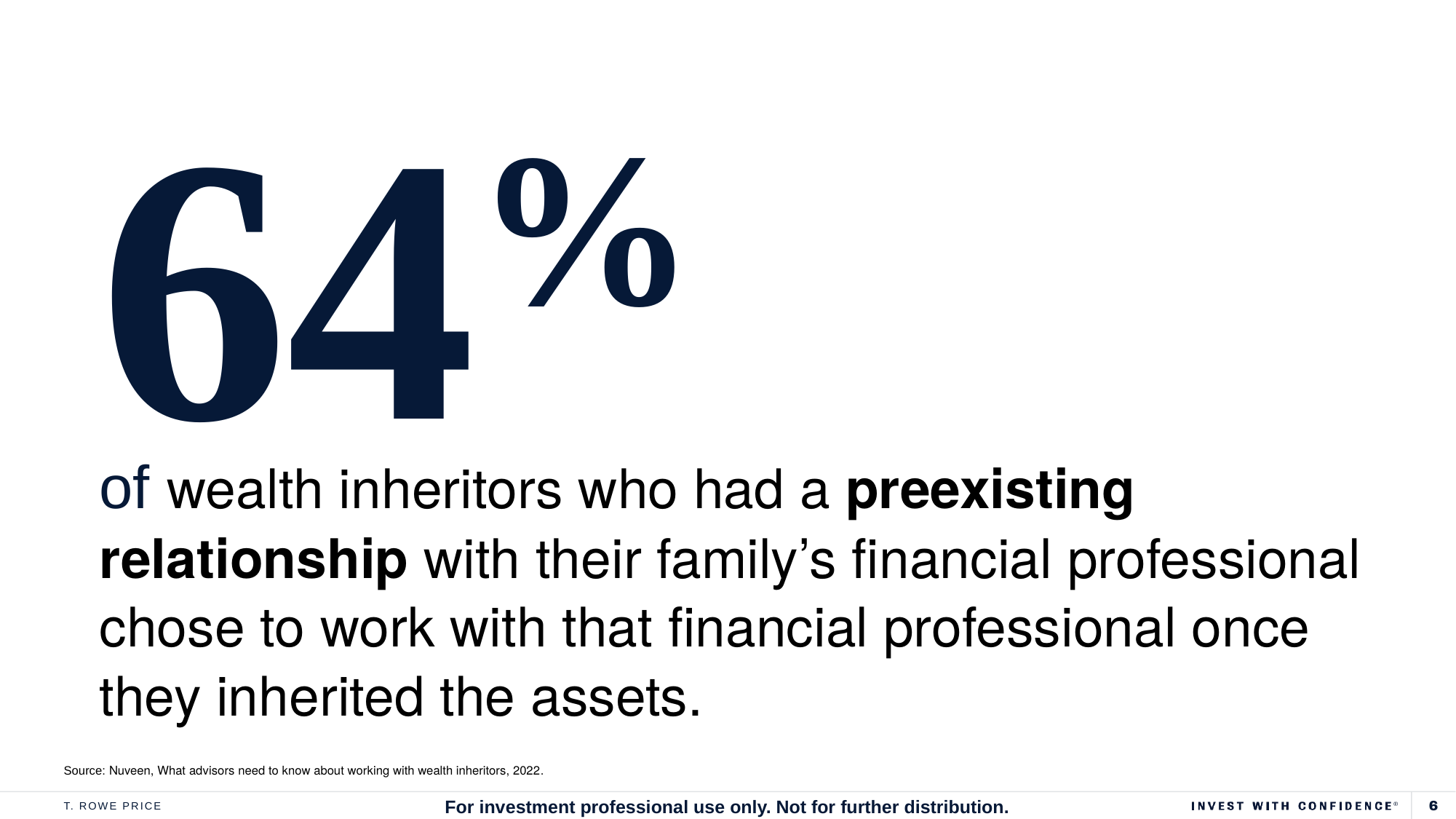

64%
of wealth inheritors who had a preexisting relationship with their family’s financial professional chose to work with that financial professional once they inherited the assets.
Source: Nuveen, What advisors need to know about working with wealth inheritors, 2022.
For investment professional use only. Not for further distribution.